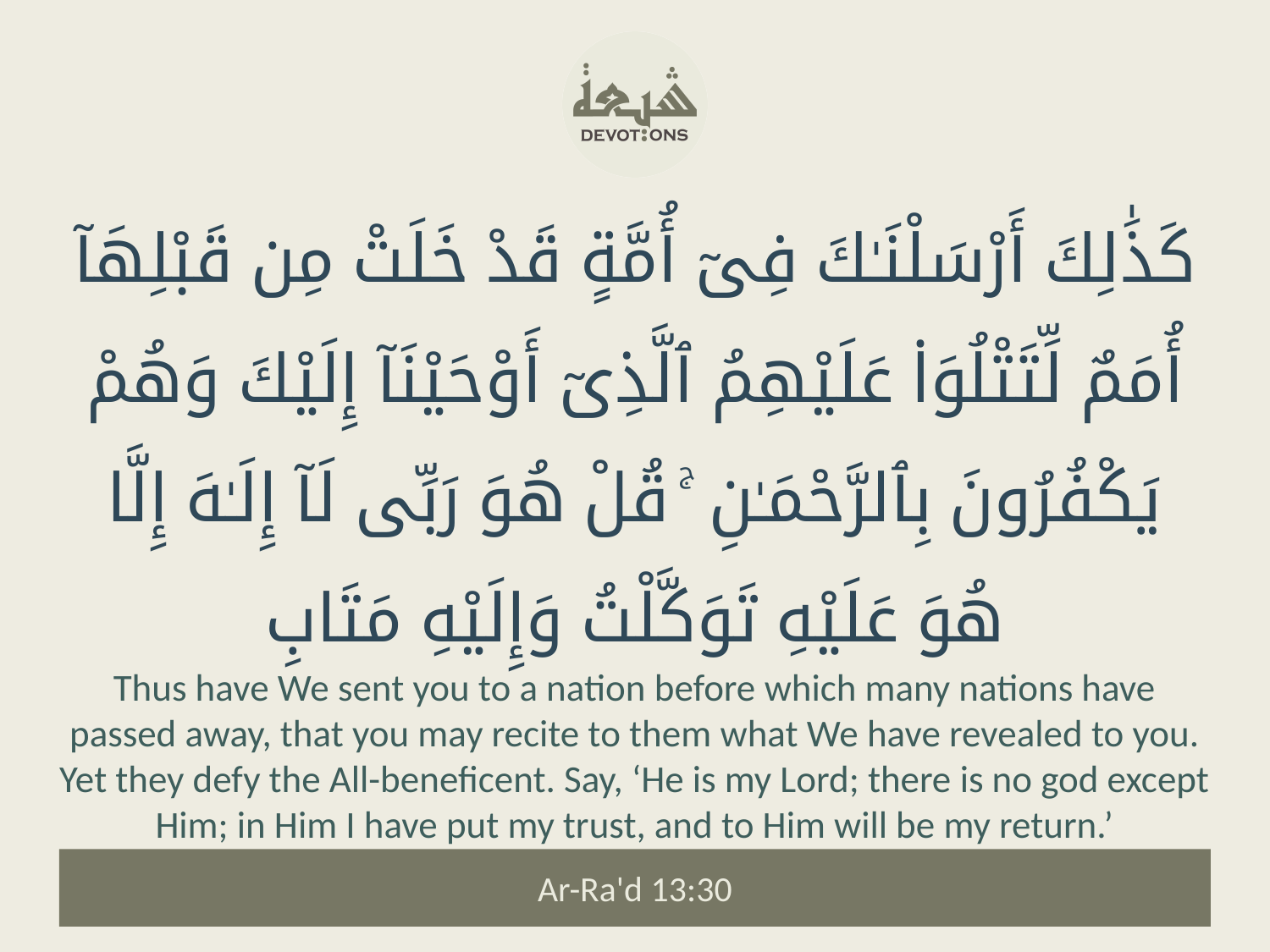

كَذَٰلِكَ أَرْسَلْنَـٰكَ فِىٓ أُمَّةٍ قَدْ خَلَتْ مِن قَبْلِهَآ أُمَمٌ لِّتَتْلُوَا۟ عَلَيْهِمُ ٱلَّذِىٓ أَوْحَيْنَآ إِلَيْكَ وَهُمْ يَكْفُرُونَ بِٱلرَّحْمَـٰنِ ۚ قُلْ هُوَ رَبِّى لَآ إِلَـٰهَ إِلَّا هُوَ عَلَيْهِ تَوَكَّلْتُ وَإِلَيْهِ مَتَابِ
Thus have We sent you to a nation before which many nations have passed away, that you may recite to them what We have revealed to you. Yet they defy the All-beneficent. Say, ‘He is my Lord; there is no god except Him; in Him I have put my trust, and to Him will be my return.’
Ar-Ra'd 13:30